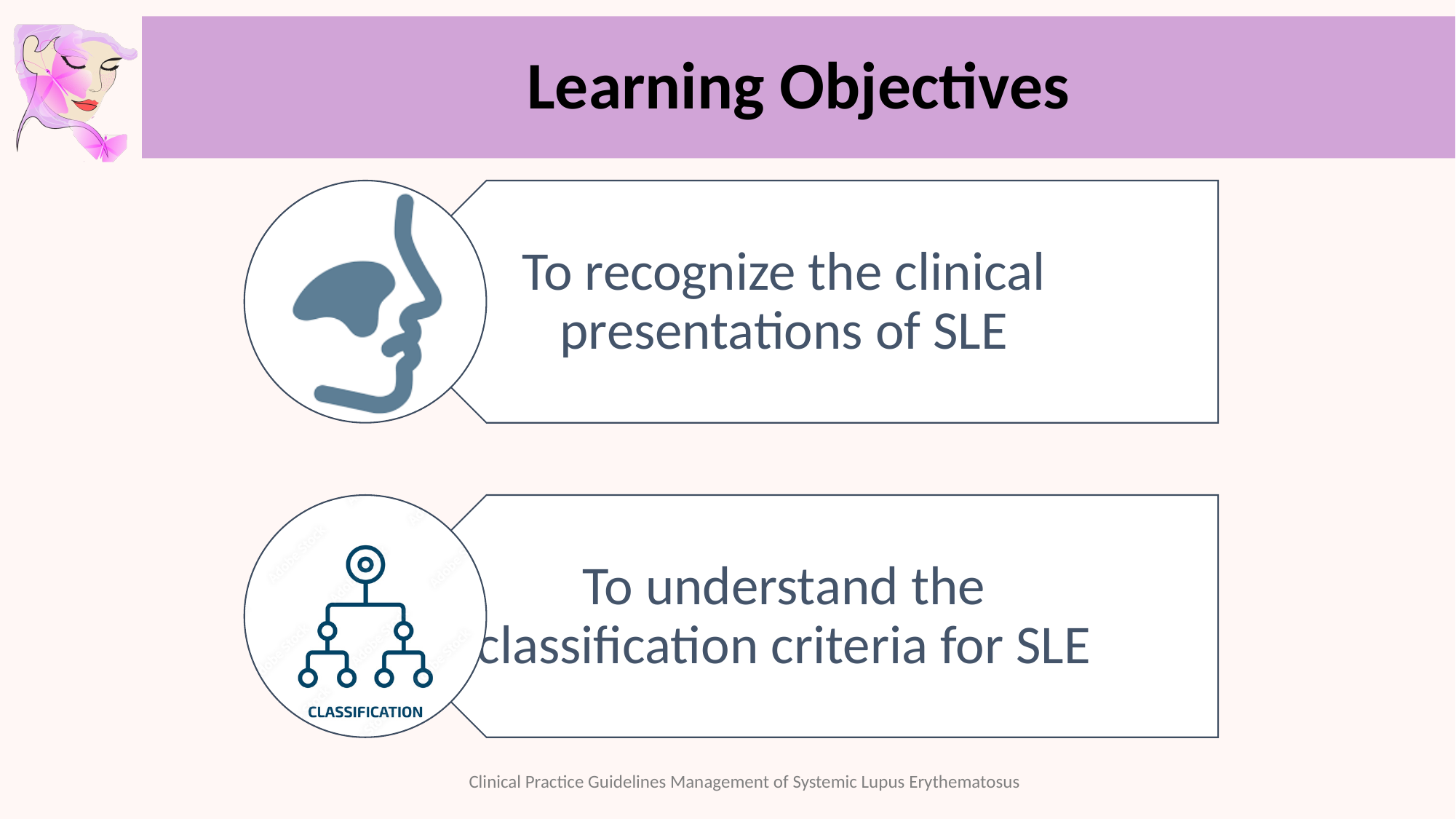

# Learning Objectives
To recognize the clinical presentations of SLE
To understand the classification criteria for SLE